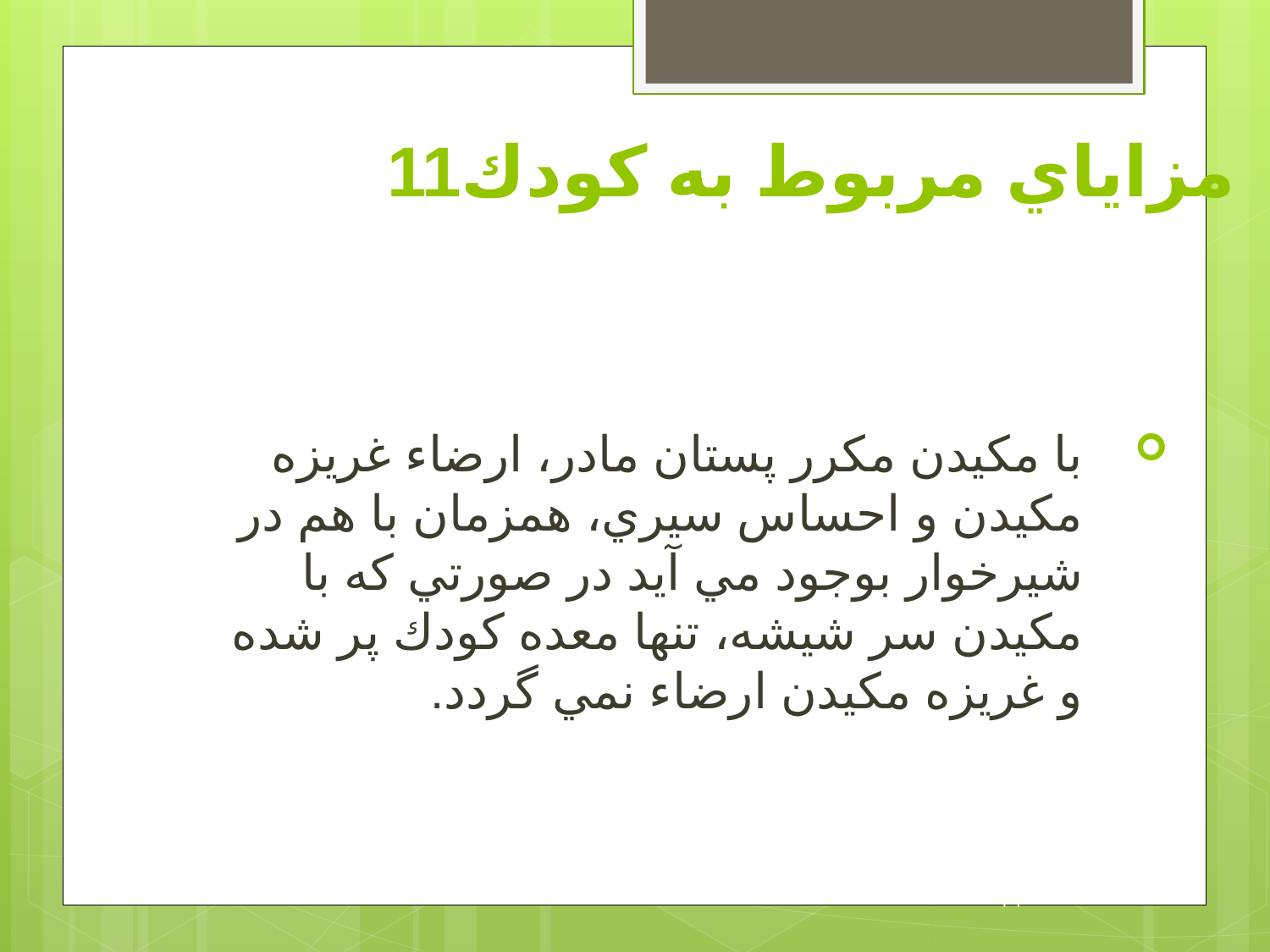

# مزاياي مربوط به كودك11

با مكيدن مكرر پستان مادر،‌ ارضاء ‌غريزه مكيدن و احساس سيري، همزمان با هم در شيرخوار بوجود مي آيد در صورتي كه با مكيدن سر شيشه، تنها معده كودك پر شده و غريزه مكيدن ارضاء نمي گردد.
14